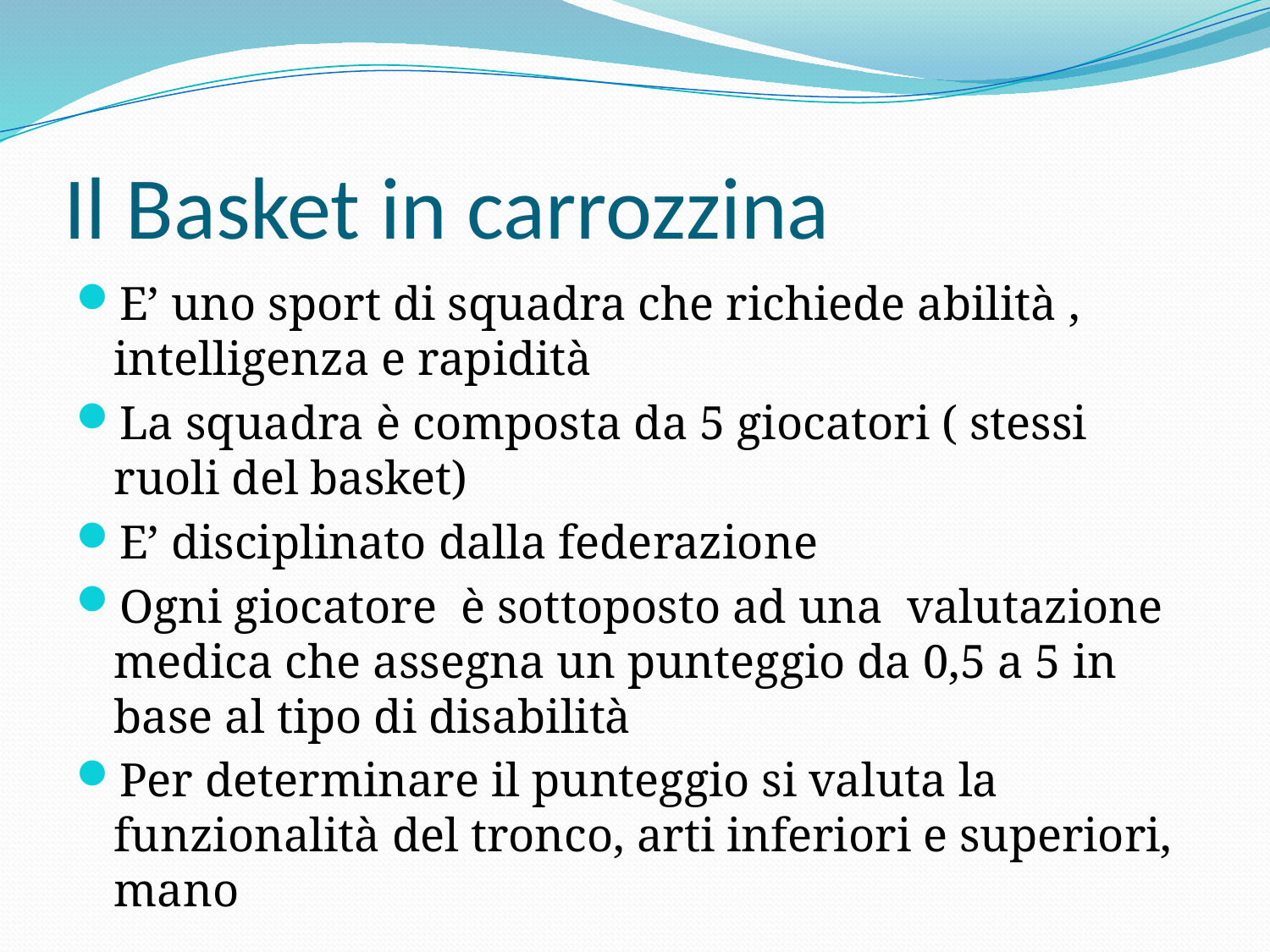

# Il Basket in carrozzina
E’ uno sport di squadra che richiede abilità , intelligenza e rapidità
La squadra è composta da 5 giocatori ( stessi ruoli del basket)
E’ disciplinato dalla federazione
Ogni giocatore  è sottoposto ad una  valutazione medica che assegna un punteggio da 0,5 a 5 in base al tipo di disabilità
Per determinare il punteggio si valuta la funzionalità del tronco, arti inferiori e superiori, mano